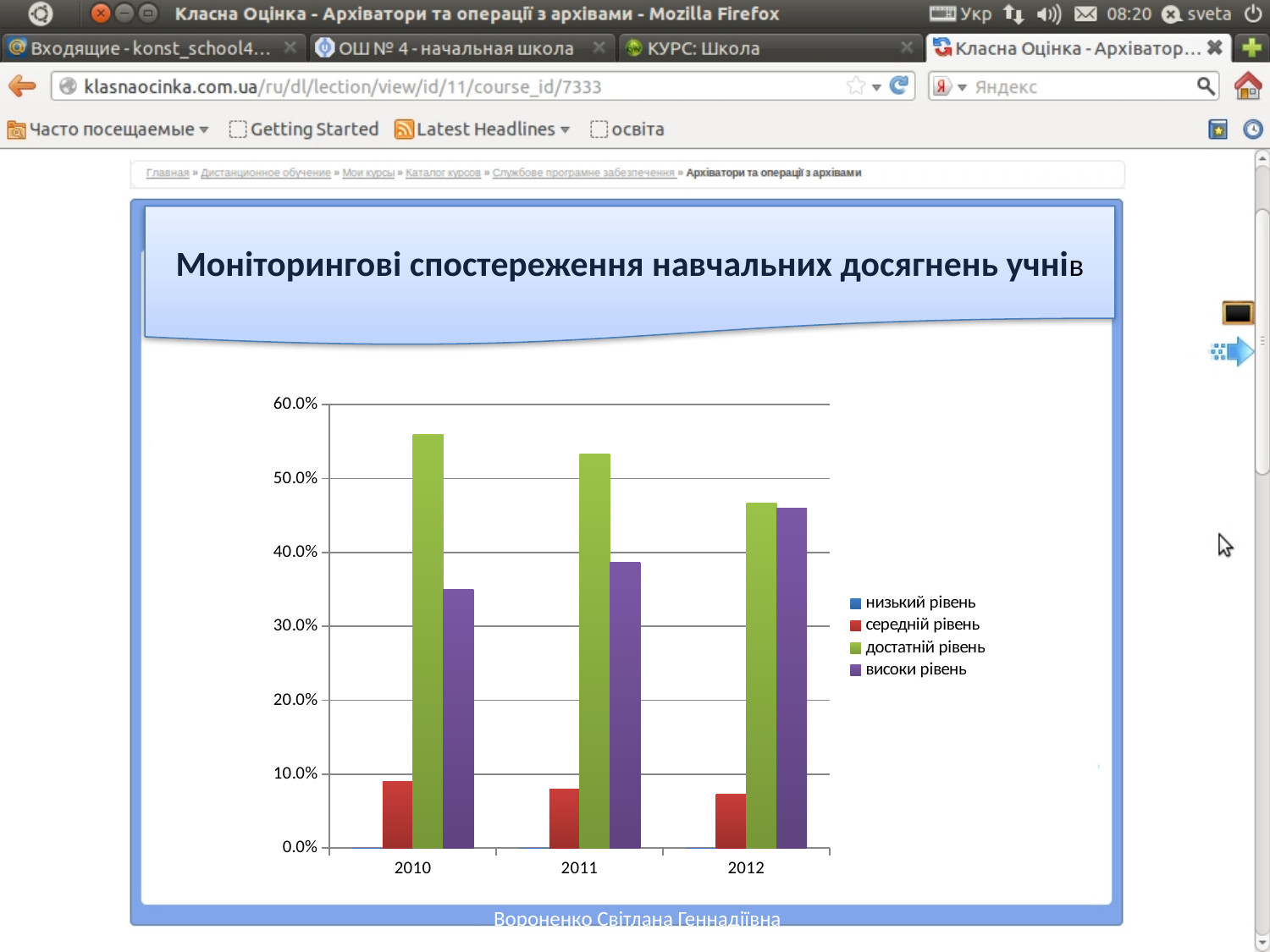

Моніторингові спостереження навчальних досягнень учнів

### Chart

| Category | низький рівень | середній рівень | достатній рівень | високи рівень |
|---|---|---|---|---|
| 2010 | 0.0 | 0.09000000000000002 | 0.56 | 0.3500000000000003 |
| 2011 | 0.0 | 0.08000000000000004 | 0.533 | 0.38700000000000073 |
| 2012 | 0.0 | 0.07300000000000001 | 0.4670000000000001 | 0.46 |
Вороненко Світлана Геннадіївна